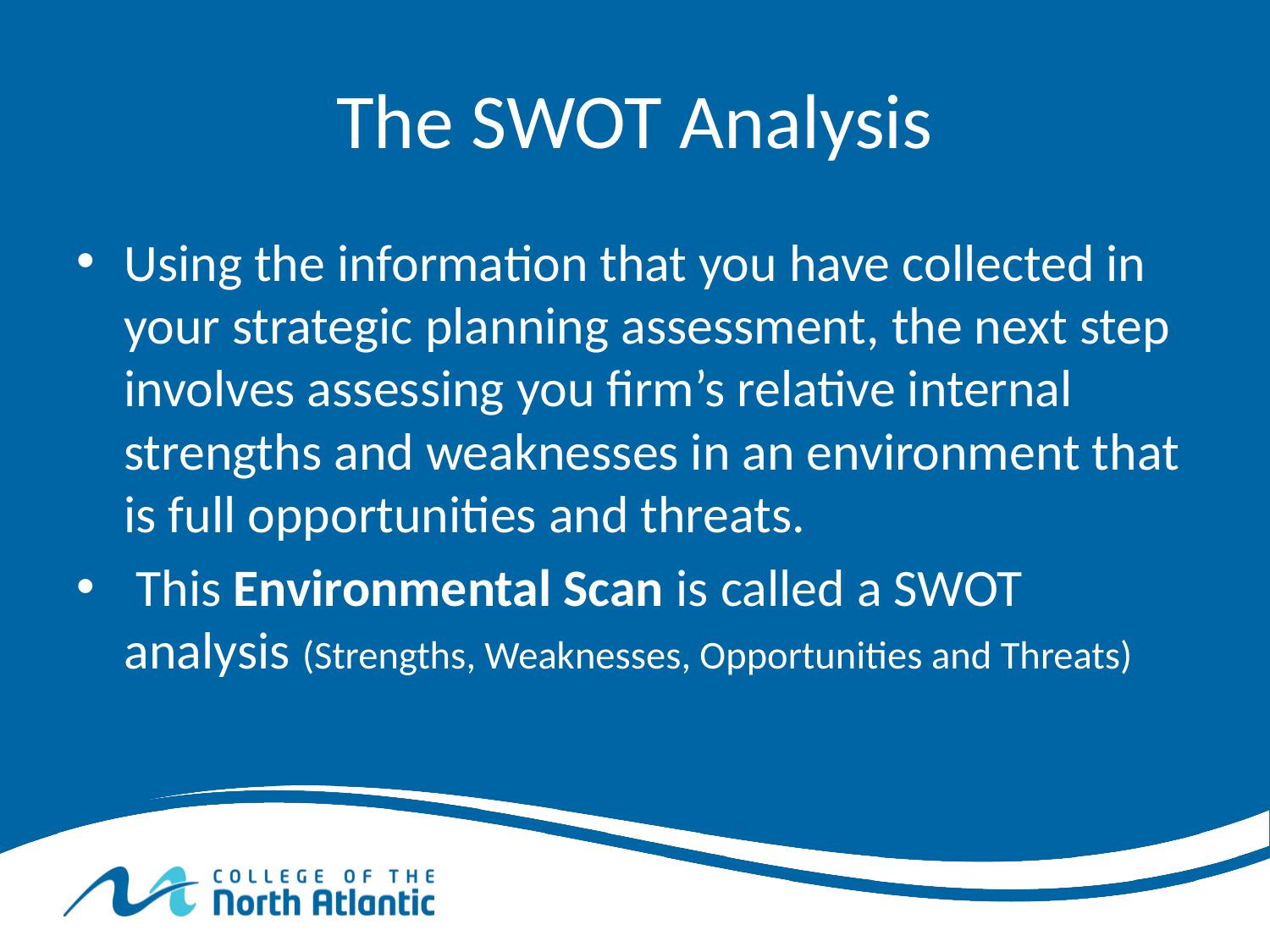

# The SWOT Analysis
Using the information that you have collected in your strategic planning assessment, the next step involves assessing you firm’s relative internal strengths and weaknesses in an environment that is full opportunities and threats.
 This Environmental Scan is called a SWOT analysis (Strengths, Weaknesses, Opportunities and Threats)